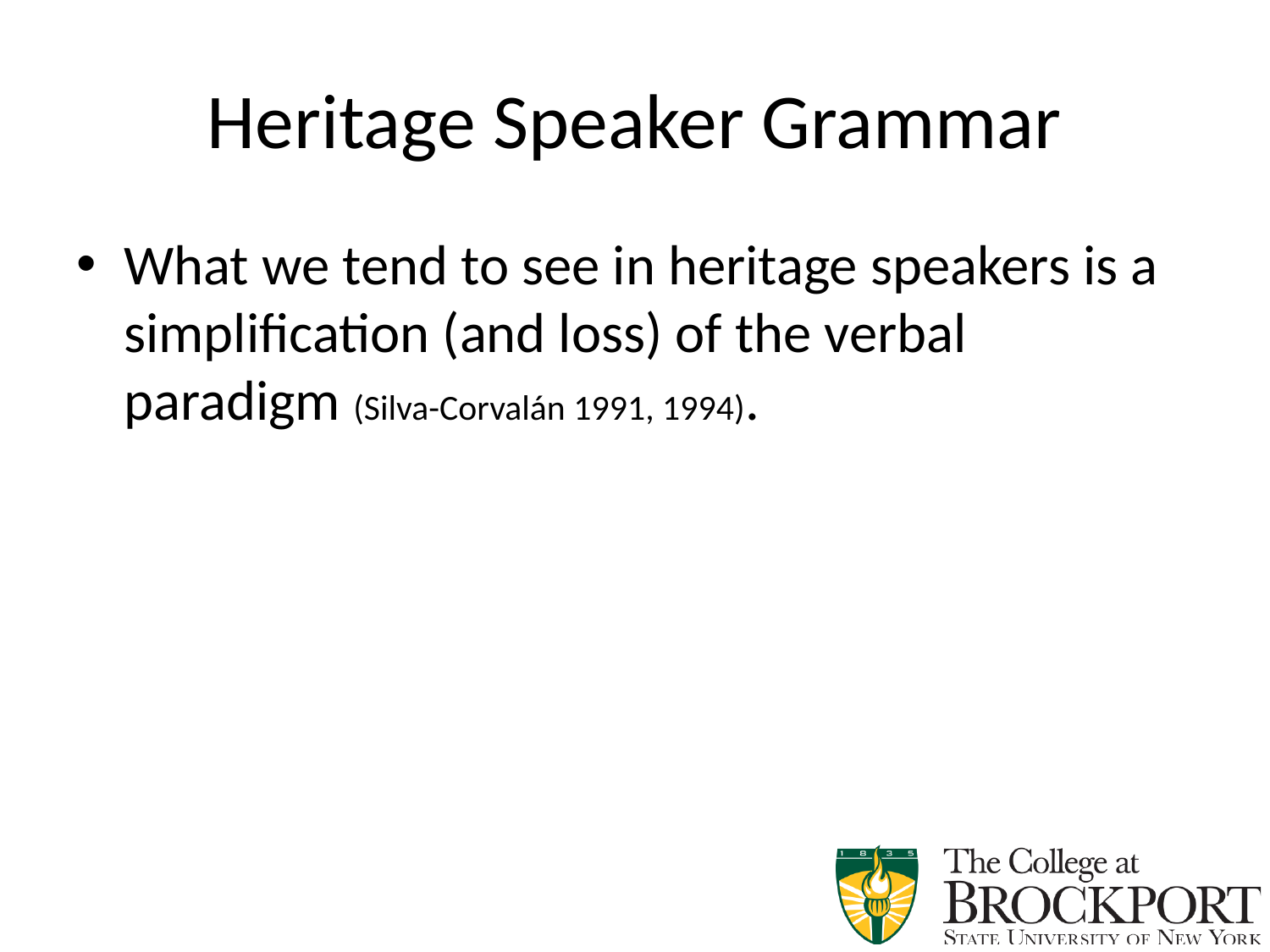

# Heritage Speaker Grammar
What we tend to see in heritage speakers is a simplification (and loss) of the verbal paradigm (Silva-Corvalán 1991, 1994).